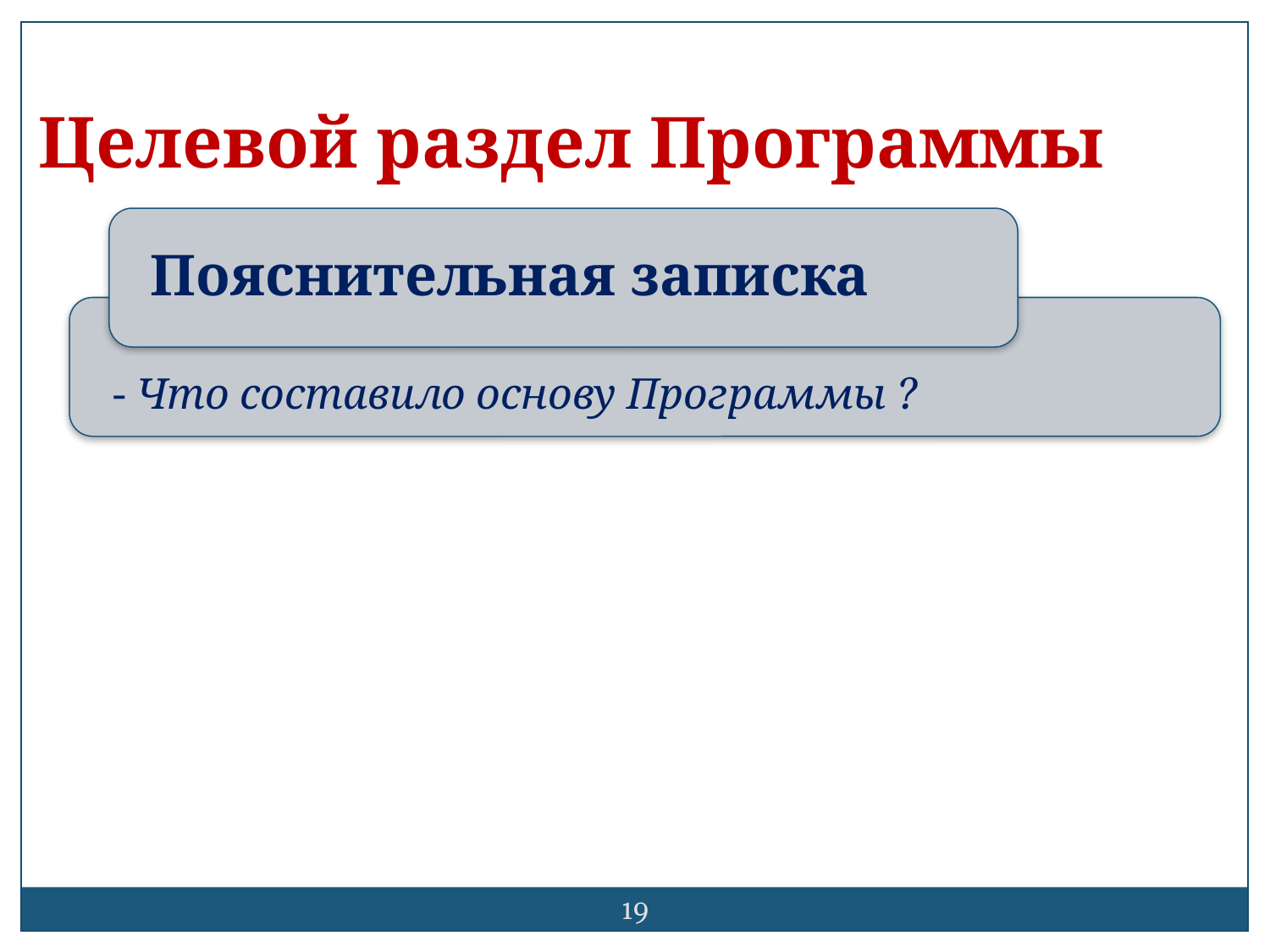

Целевой раздел Программы

Пояснительная записка

 Что составило основу Программы ?

19